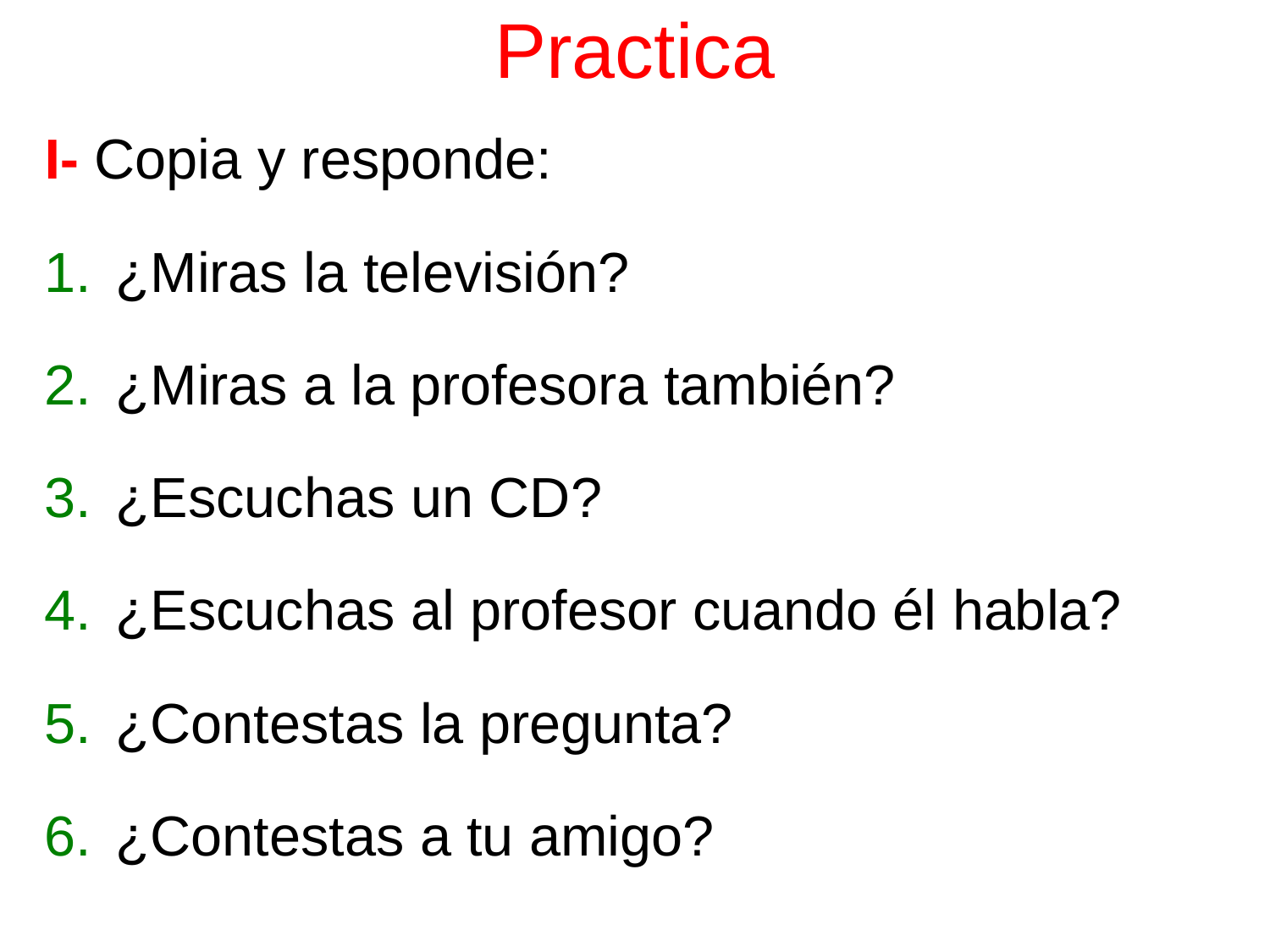

# Practica
I- Copia y responde:
¿Miras la televisión?
¿Miras a la profesora también?
¿Escuchas un CD?
¿Escuchas al profesor cuando él habla?
¿Contestas la pregunta?
¿Contestas a tu amigo?